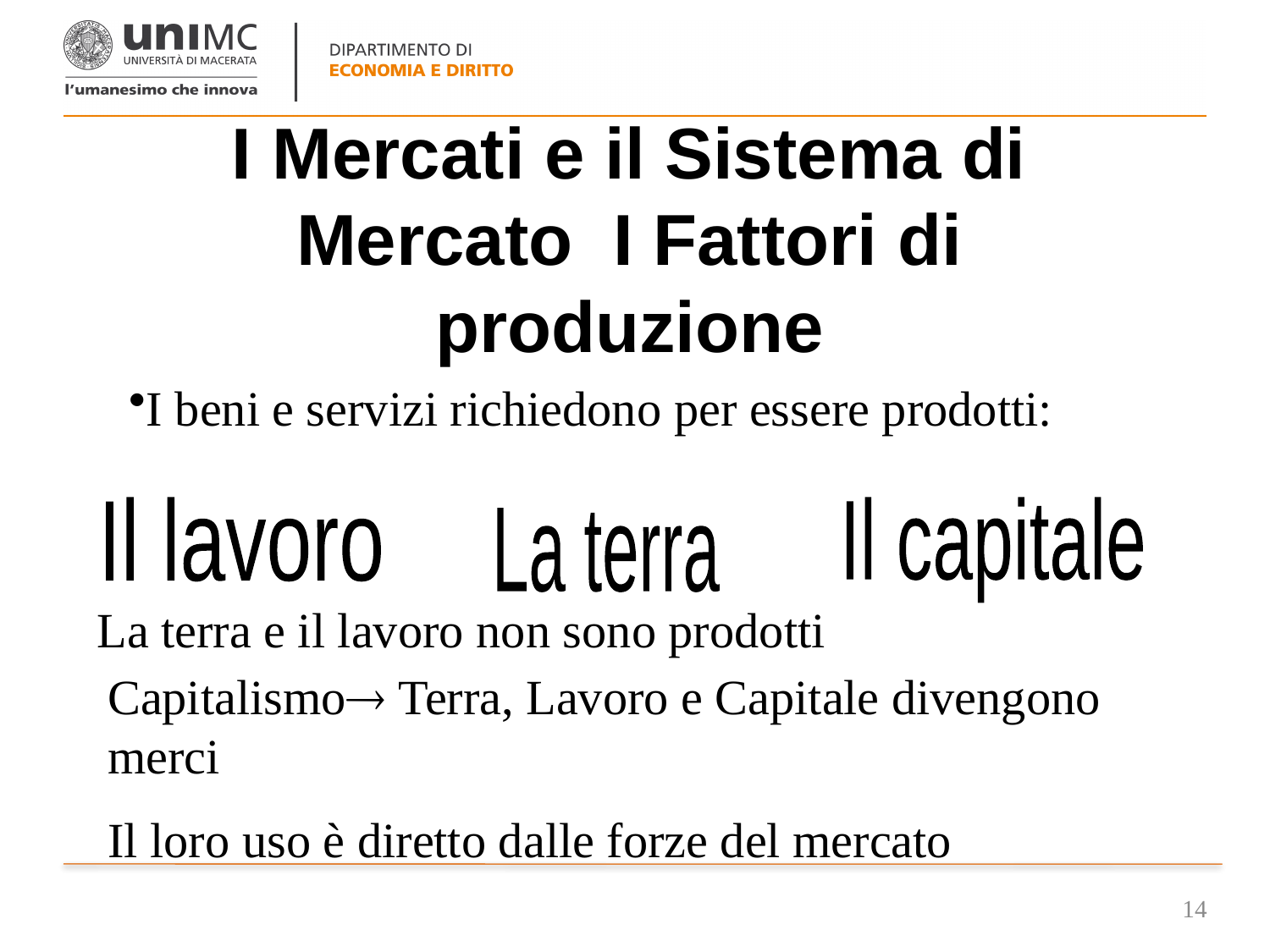

# I Mercati e il Sistema di Mercato  I Fattori di produzione
I beni e servizi richiedono per essere prodotti:
Il lavoro
Il capitale
La terra
La terra e il lavoro non sono prodotti
Capitalismo→ Terra, Lavoro e Capitale divengono merci
Il loro uso è diretto dalle forze del mercato
14